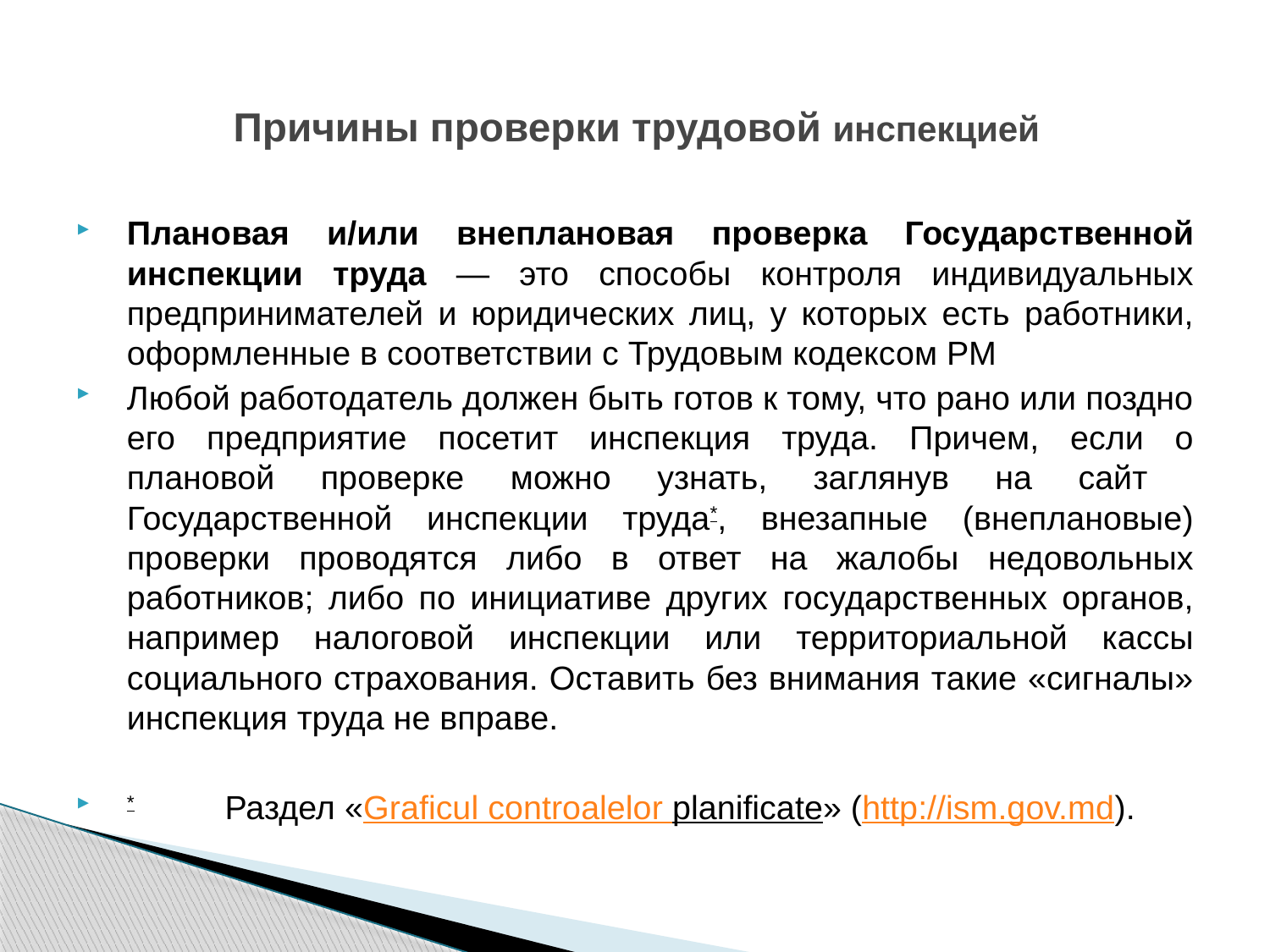

# Причины проверки трудовой инспекцией
Плановая и/или внеплановая проверка Государственной инспекции труда — это способы контроля индивидуальных предпринимателей и юридических лиц, у которых есть работники, оформленные в соответствии с Трудовым кодексом РМ
Любой работодатель должен быть готов к тому, что рано или поздно его предприятие посетит инспекция труда. Причем, если о плановой проверке можно узнать, заглянув на сайт  Государственной инспекции труда*, внезапные (внеплановые) проверки проводятся либо в ответ на жалобы недовольных работников; либо по инициативе других государственных органов, например налоговой инспекции или территориальной кассы социального страхования. Оставить без внимания такие «сигналы» инспекция труда не вправе.

*	 Раздел «Graficul controalelor planificate» (http://ism.gov.md).